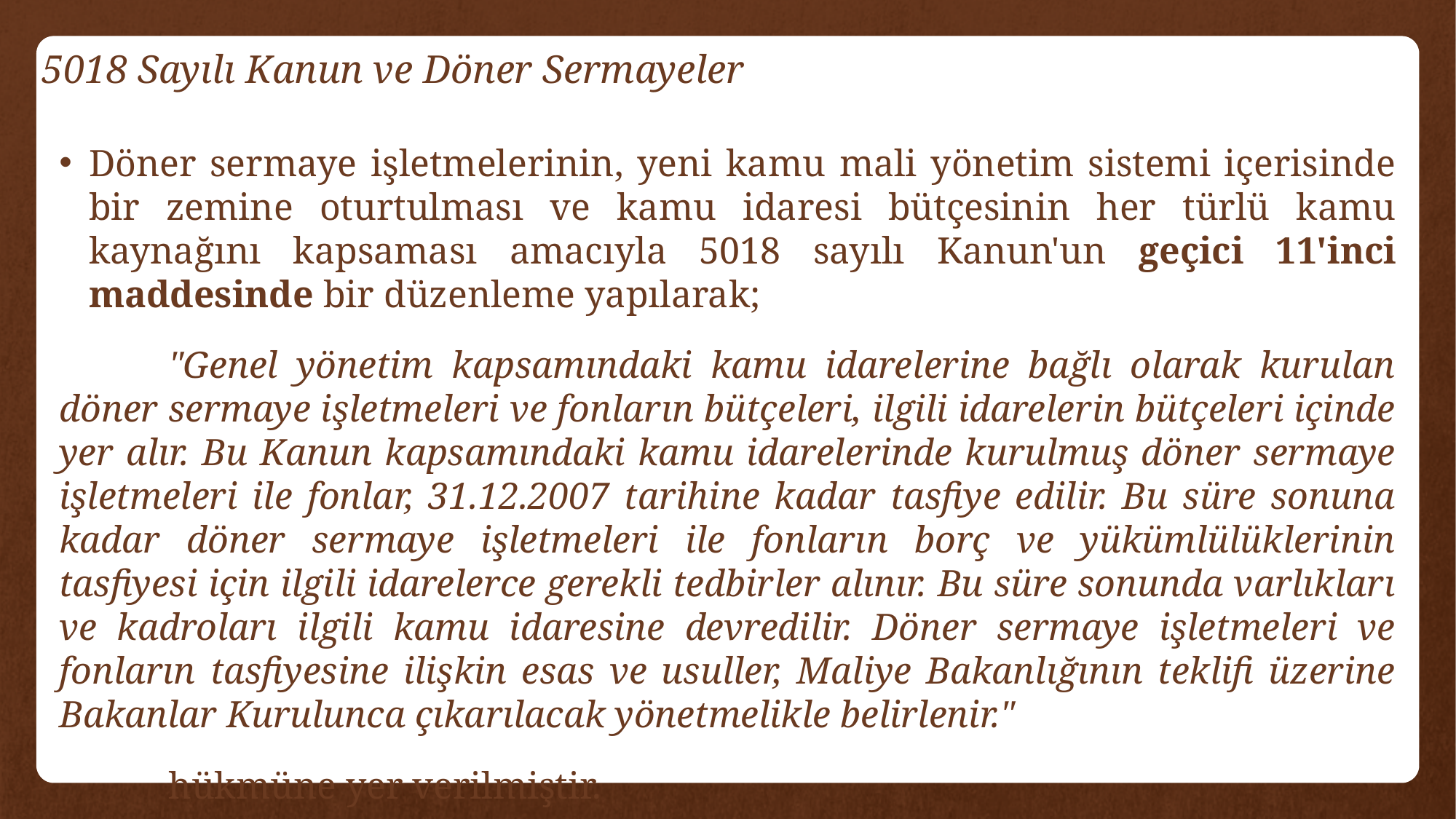

# 5018 Sayılı Kanun ve Döner Sermayeler
Döner sermaye işletmelerinin, yeni kamu mali yönetim sistemi içerisinde bir zemine oturtulması ve kamu idaresi bütçesinin her türlü kamu kaynağını kapsaması amacıyla 5018 sayılı Kanun'un geçici 11'inci maddesinde bir düzenleme yapılarak;
	"Genel yönetim kapsamındaki kamu idarelerine bağlı olarak kurulan döner sermaye işletmeleri ve fonların bütçeleri, ilgili idarelerin bütçeleri içinde yer alır. Bu Kanun kapsamındaki kamu idarelerinde kurulmuş döner sermaye işletmeleri ile fonlar, 31.12.2007 tarihine kadar tasfiye edilir. Bu süre sonuna kadar döner sermaye işletmeleri ile fonların borç ve yükümlülüklerinin tasfiyesi için ilgili idarelerce gerekli tedbirler alınır. Bu süre sonunda varlıkları ve kadroları ilgili kamu idaresine devredilir. Döner sermaye işletmeleri ve fonların tasfiyesine ilişkin esas ve usuller, Maliye Bakanlığının teklifi üzerine Bakanlar Kurulunca çıkarılacak yönetmelikle belirlenir."
	hükmüne yer verilmiştir.